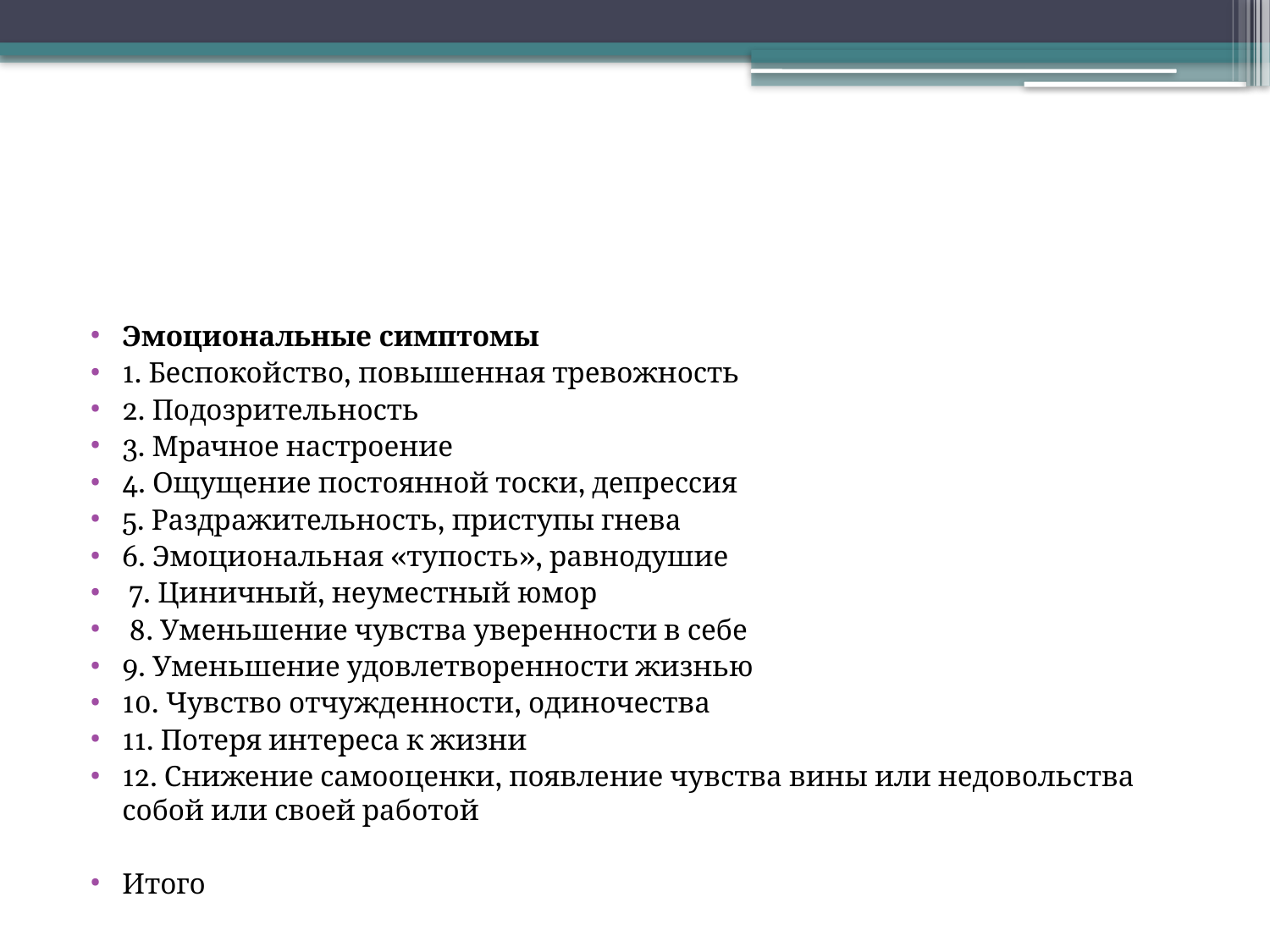

#
Эмоциональные симптомы
1. Беспокойство, повышенная тревожность
2. Подозрительность
3. Мрачное настроение
4. Ощущение постоянной тоски, депрессия
5. Раздражительность, приступы гнева
6. Эмоциональная «тупость», равнодушие
 7. Циничный, неуместный юмор
 8. Уменьшение чувства уверенности в себе
9. Уменьшение удовлетворенности жизнью
10. Чувство отчужденности, одиночества
11. Потеря интереса к жизни
12. Снижение самооценки, появление чувства вины или недовольства собой или своей работой

Итого